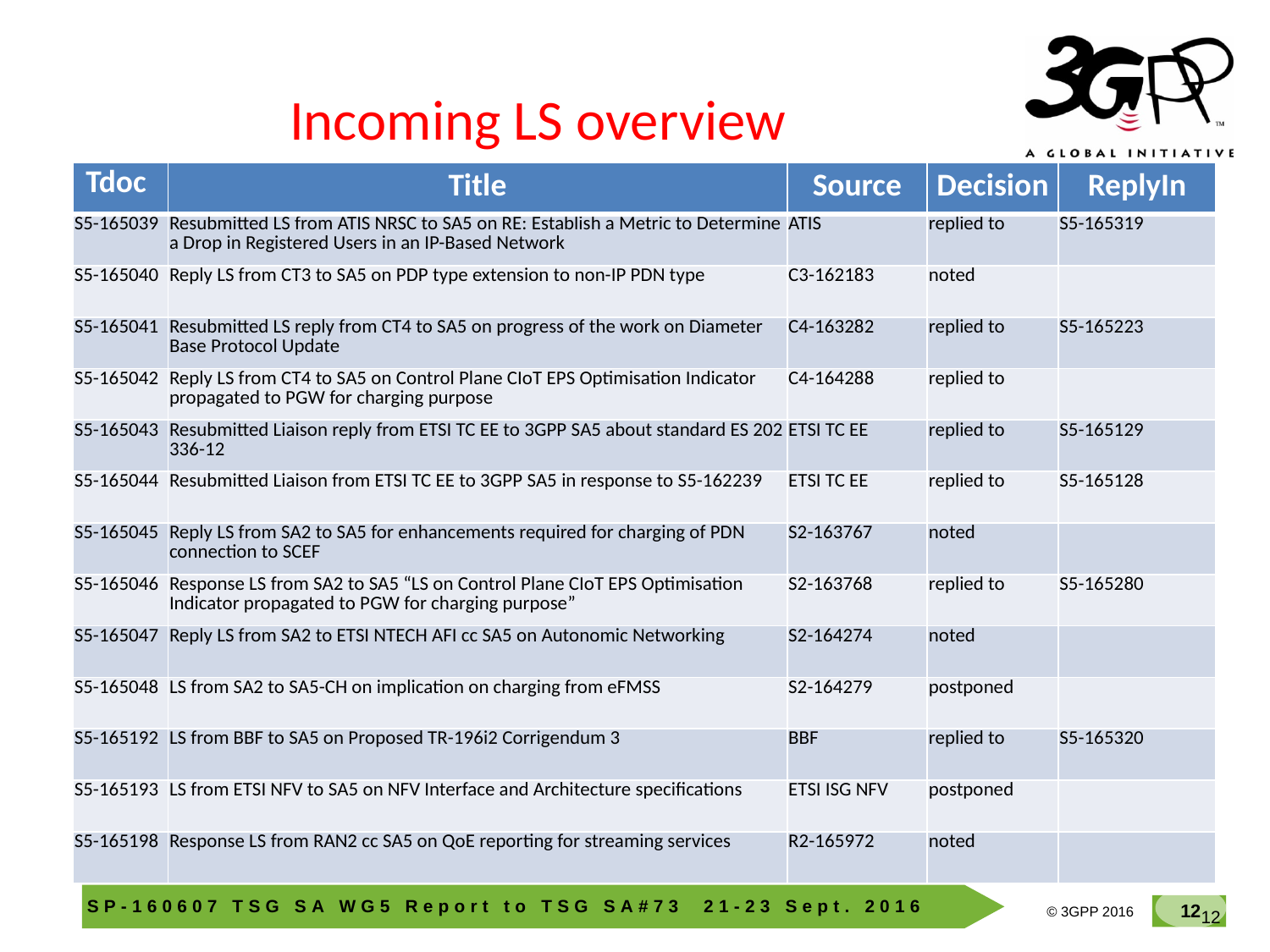

# Incoming LS overview
| Tdoc | Title | Source | Decision | ReplyIn |
| --- | --- | --- | --- | --- |
| S5-165039 | Resubmitted LS from ATIS NRSC to SA5 on RE: Establish a Metric to Determine a Drop in Registered Users in an IP-Based Network | ATIS | replied to | S5-165319 |
| S5-165040 | Reply LS from CT3 to SA5 on PDP type extension to non-IP PDN type | C3-162183 | noted |  |
| S5-165041 | Resubmitted LS reply from CT4 to SA5 on progress of the work on Diameter Base Protocol Update | C4-163282 | replied to | S5-165223 |
| S5-165042 | Reply LS from CT4 to SA5 on Control Plane CIoT EPS Optimisation Indicator propagated to PGW for charging purpose | C4-164288 | replied to |  |
| S5-165043 | Resubmitted Liaison reply from ETSI TC EE to 3GPP SA5 about standard ES 202 336-12 | ETSI TC EE | replied to | S5-165129 |
| S5-165044 | Resubmitted Liaison from ETSI TC EE to 3GPP SA5 in response to S5-162239 | ETSI TC EE | replied to | S5-165128 |
| S5-165045 | Reply LS from SA2 to SA5 for enhancements required for charging of PDN connection to SCEF | S2-163767 | noted |  |
| S5-165046 | Response LS from SA2 to SA5 “LS on Control Plane CIoT EPS Optimisation Indicator propagated to PGW for charging purpose” | S2-163768 | replied to | S5-165280 |
| S5-165047 | Reply LS from SA2 to ETSI NTECH AFI cc SA5 on Autonomic Networking | S2-164274 | noted |  |
| S5-165048 | LS from SA2 to SA5-CH on implication on charging from eFMSS | S2-164279 | postponed |  |
| S5-165192 | LS from BBF to SA5 on Proposed TR-196i2 Corrigendum 3 | BBF | replied to | S5-165320 |
| S5-165193 | LS from ETSI NFV to SA5 on NFV Interface and Architecture specifications | ETSI ISG NFV | postponed |  |
| S5-165198 | Response LS from RAN2 cc SA5 on QoE reporting for streaming services | R2-165972 | noted |  |
12